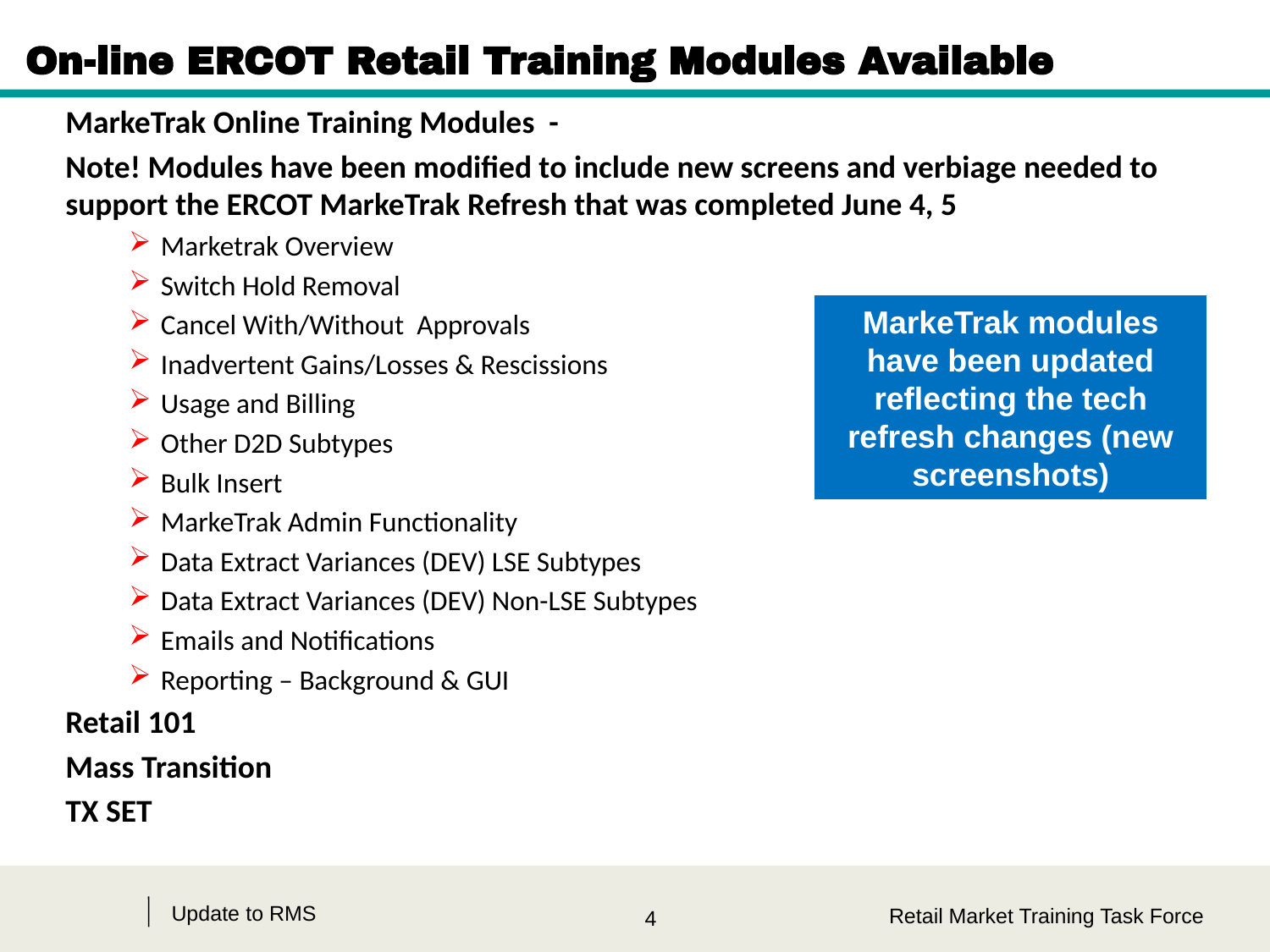

# On-line ERCOT Retail Training Modules Available
MarkeTrak Online Training Modules  -
Note! Modules have been modified to include new screens and verbiage needed to support the ERCOT MarkeTrak Refresh that was completed June 4, 5
Marketrak Overview
Switch Hold Removal
Cancel With/Without  Approvals
Inadvertent Gains/Losses & Rescissions
Usage and Billing
Other D2D Subtypes
Bulk Insert
MarkeTrak Admin Functionality
Data Extract Variances (DEV) LSE Subtypes
Data Extract Variances (DEV) Non-LSE Subtypes
Emails and Notifications
Reporting – Background & GUI
Retail 101
Mass Transition
TX SET
MarkeTrak modules have been updated reflecting the tech refresh changes (new screenshots)
Update to RMS
Retail Market Training Task Force